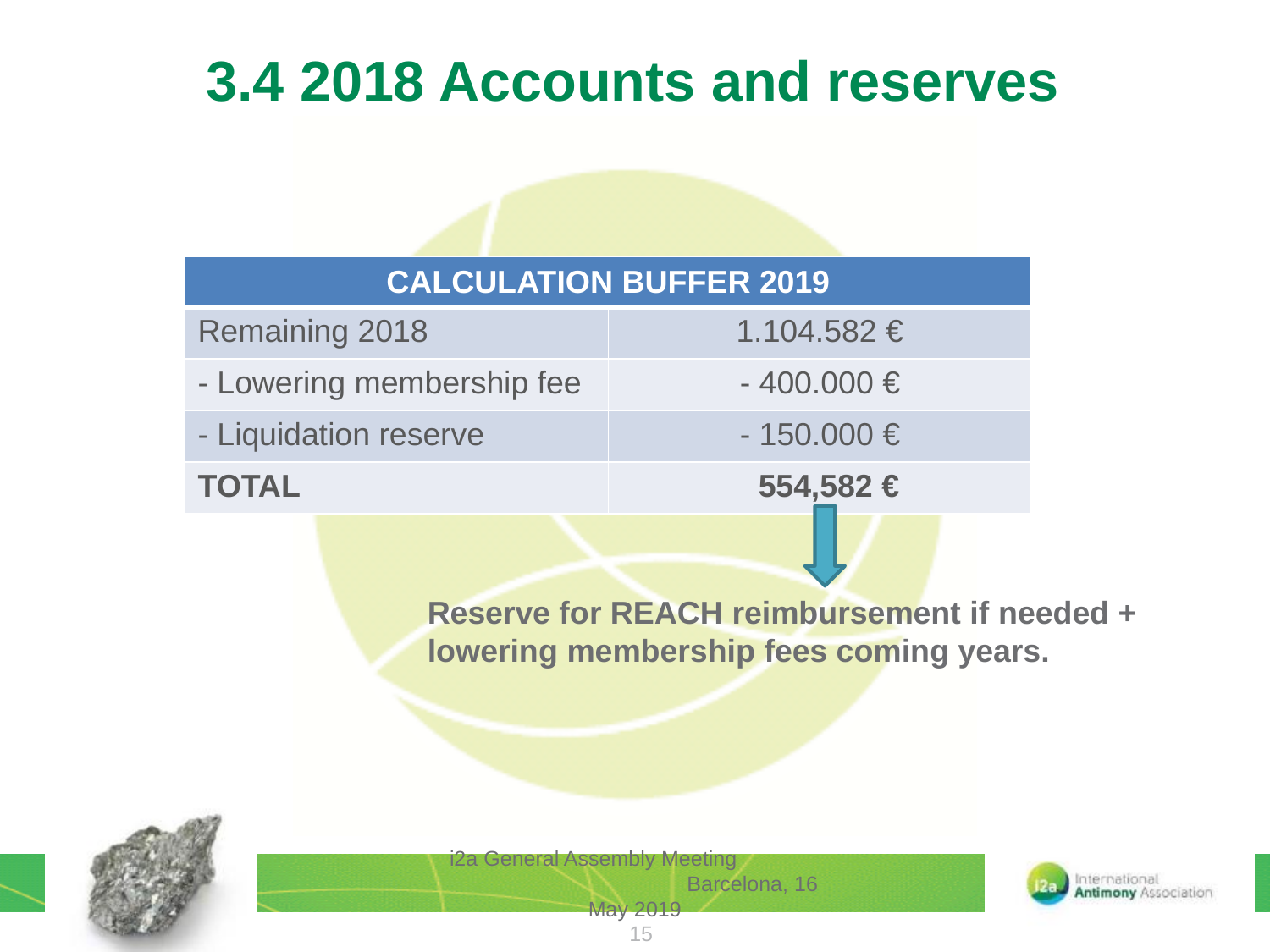

# 3.4 2018 Accounts and reserves
| CALCULATION BUFFER 2019 |  |
| --- | --- |
| Remaining 2018 | 1.104.582 € |
| - Lowering membership fee | - 400.000 € |
| - Liquidation reserve | - 150.000 € |
| TOTAL | 554,582 € |

Reserve for REACH reimbursement if needed + lowering membership fees coming years.

i2a General Assembly Meeting                                                       Barcelona, 16 May 2019
15